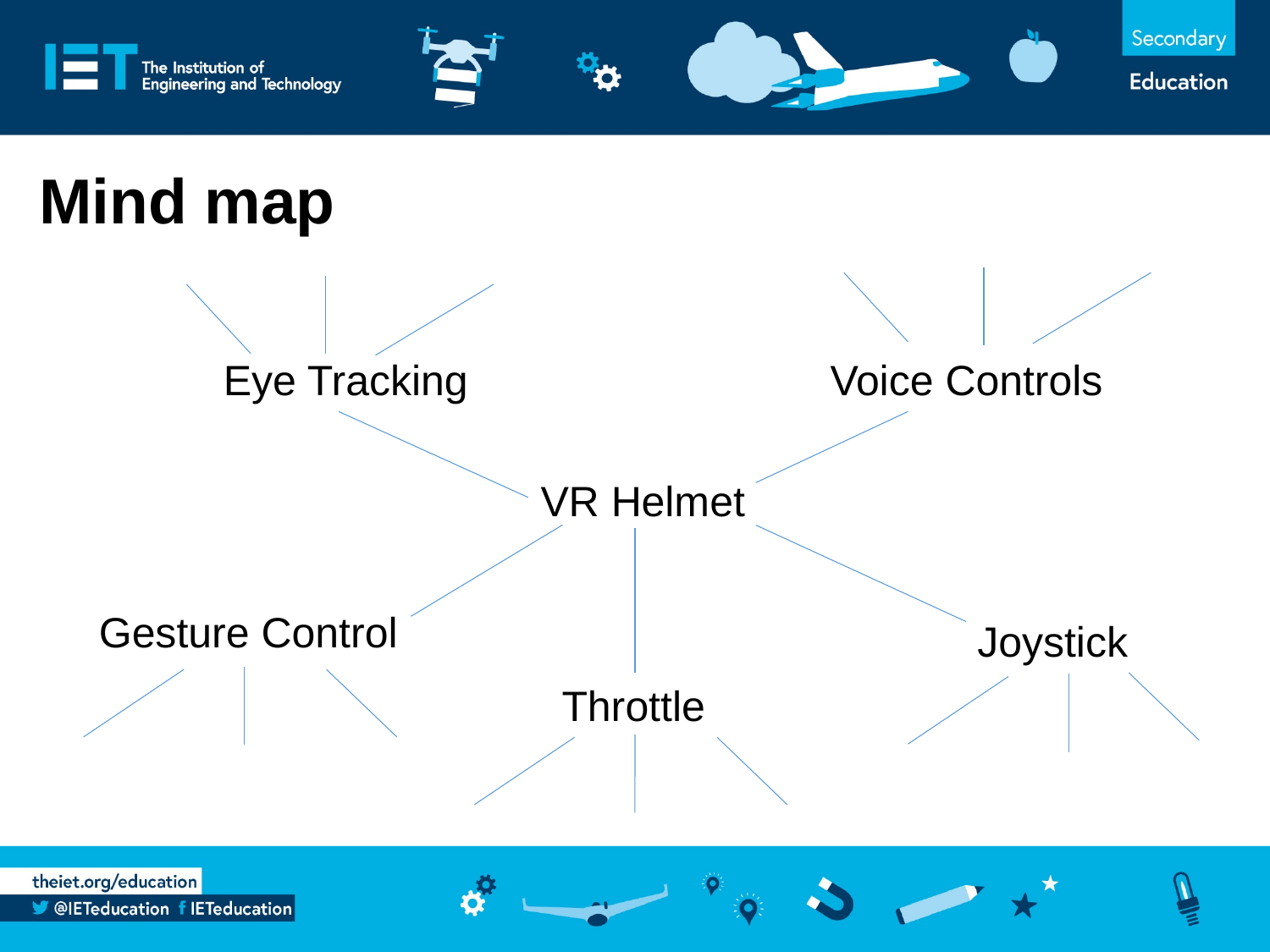

Mind map
Voice Controls
Eye Tracking
VR Helmet
Gesture Control
Joystick
Throttle